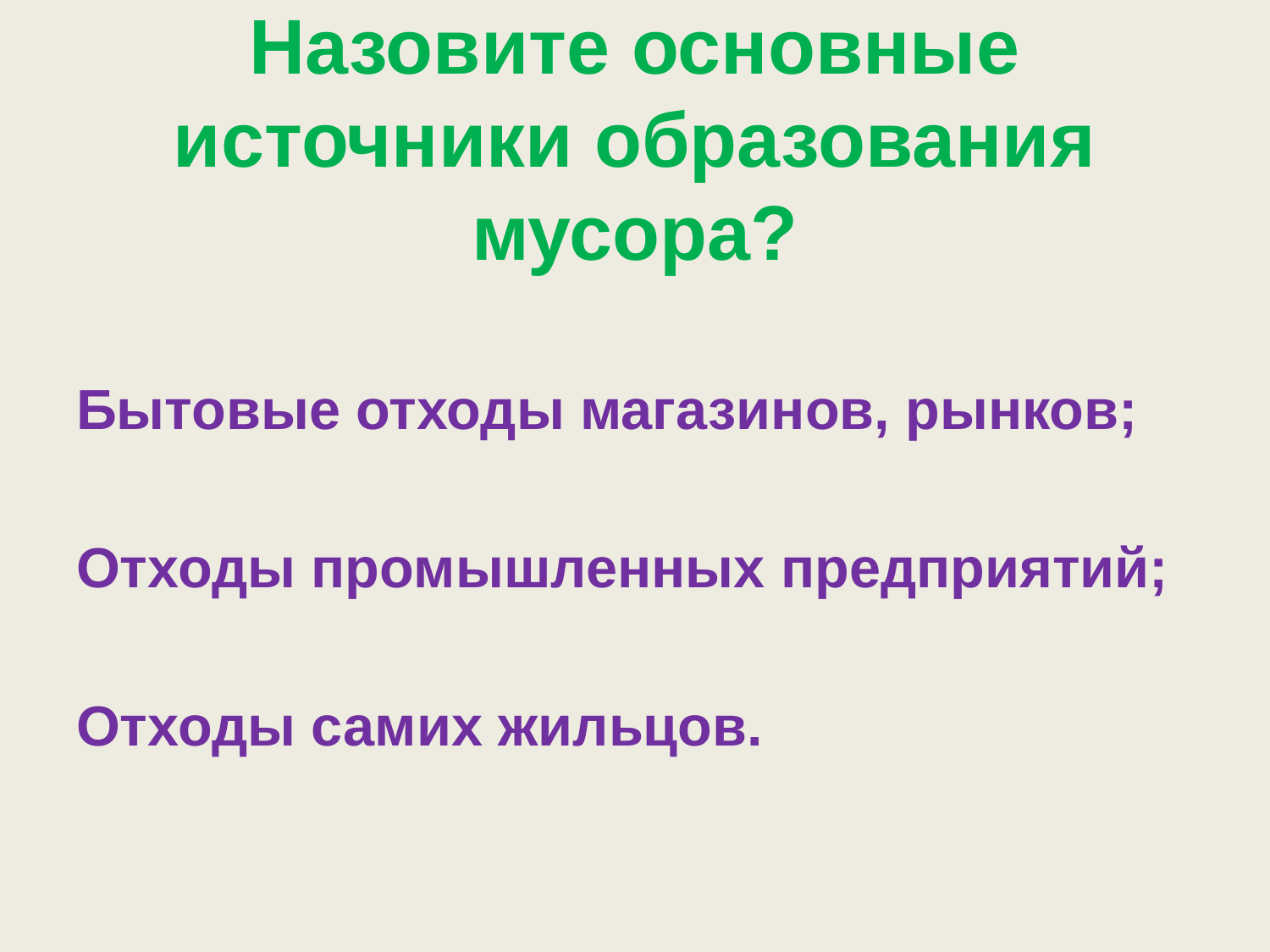

# Назовите основные источники образования мусора?
Бытовые отходы магазинов, рынков;

Отходы промышленных предприятий;

Отходы самих жильцов.